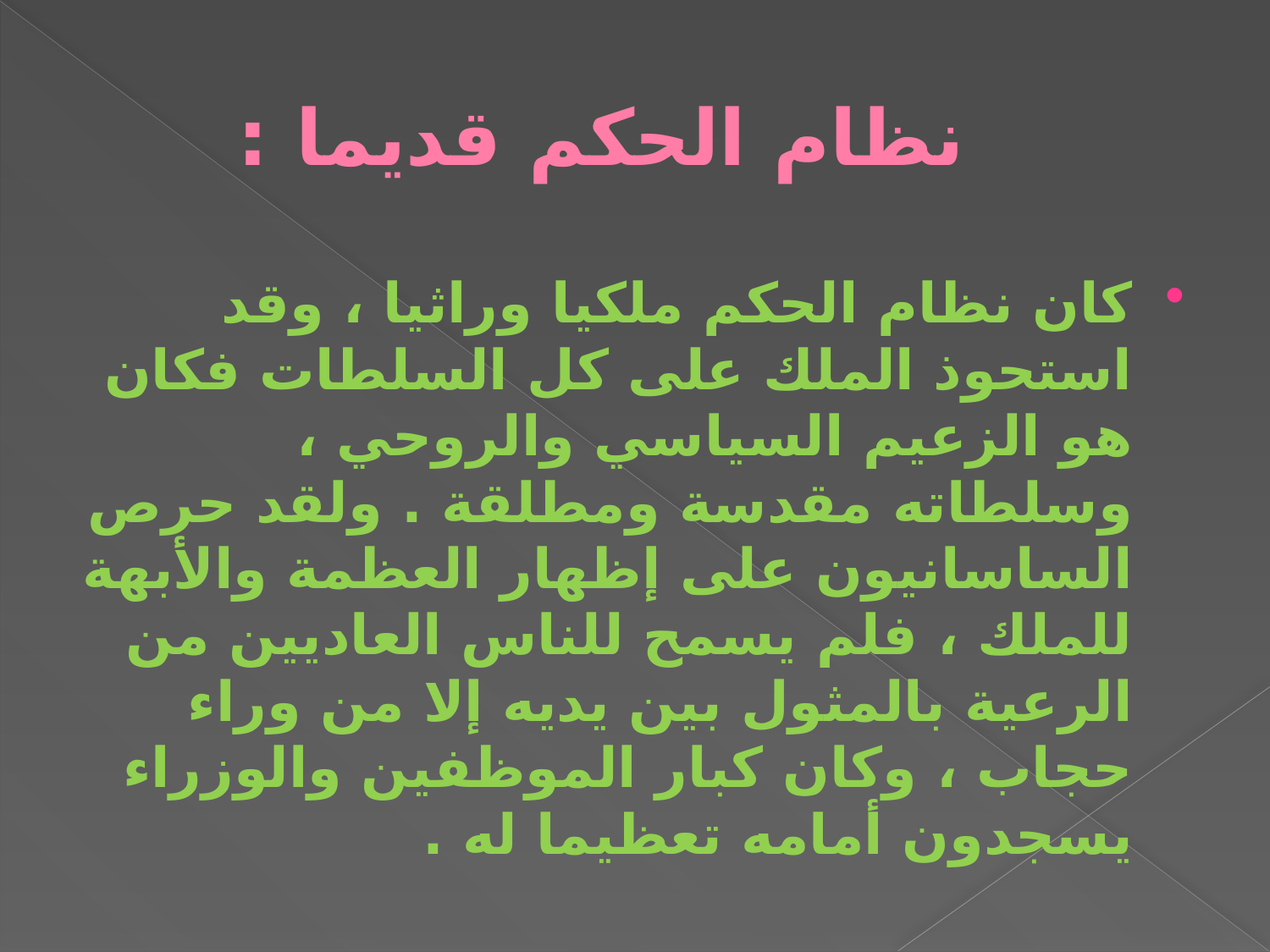

# نظام الحكم قديما :
كان نظام الحكم ملكيا وراثيا ، وقد استحوذ الملك على كل السلطات فكان هو الزعيم السياسي والروحي ، وسلطاته مقدسة ومطلقة . ولقد حرص الساسانيون على إظهار العظمة والأبهة للملك ، فلم يسمح للناس العاديين من الرعية بالمثول بين يديه إلا من وراء حجاب ، وكان كبار الموظفين والوزراء يسجدون أمامه تعظيما له .